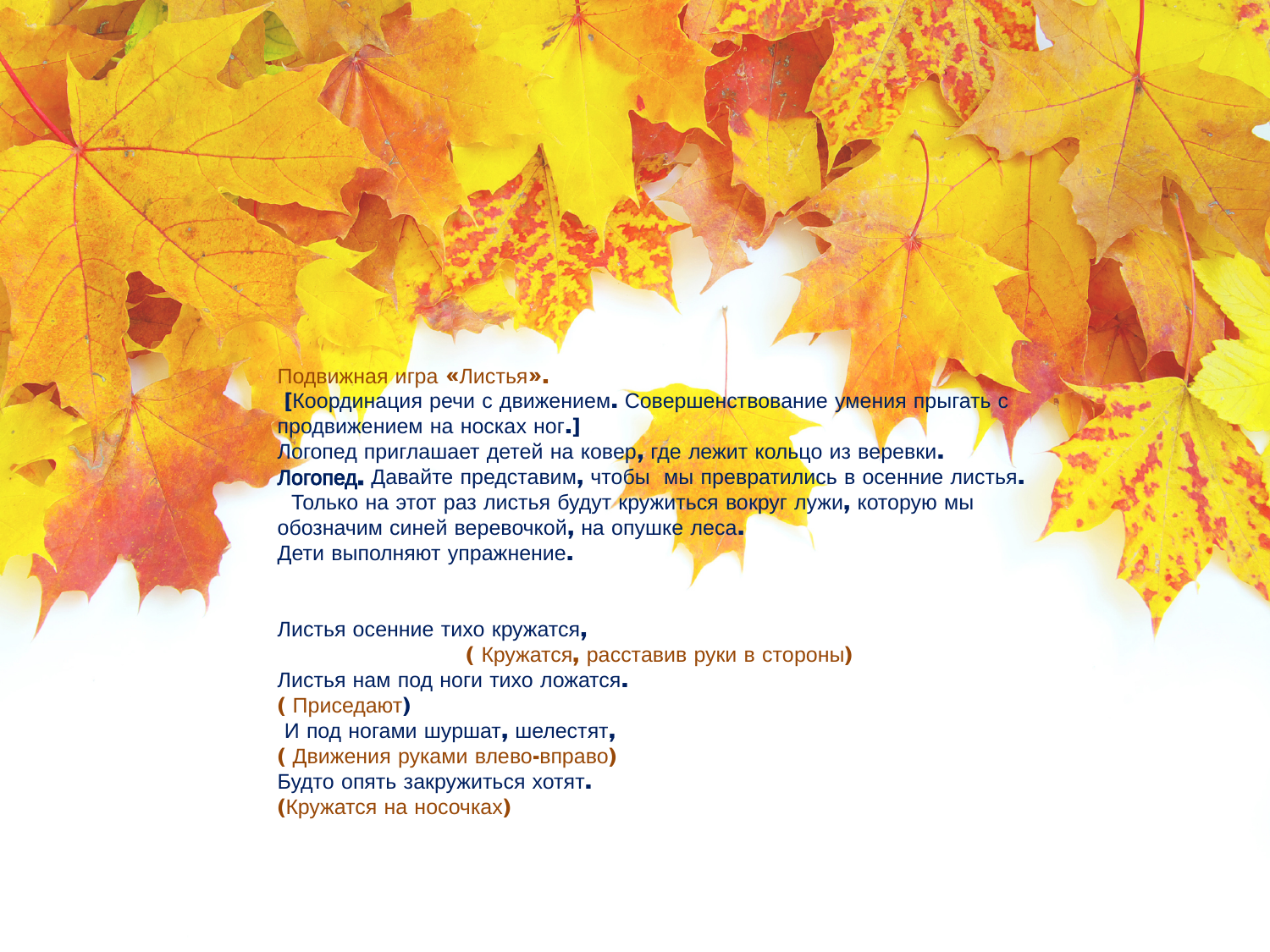

Подвижная игра «Листья».
 [Координация речи с движением. Совершенствование умения прыгать с продвижением на носках ног.]
Логопед приглашает детей на ковер, где лежит кольцо из веревки.
Логопед. Давайте представим, чтобы  мы превратились в осенние листья.    Только на этот раз листья будут кружиться вокруг лужи, которую мы обозначим синей веревочкой, на опушке леса.
Дети выполняют упражнение.

Листья осенние тихо кружатся,                                                                                                  ( Кружатся, расставив руки в стороны)
Листья нам под ноги тихо ложатся.
( Приседают)
 И под ногами шуршат, шелестят,
( Движения руками влево-вправо)
Будто опять закружиться хотят.
(Кружатся на носочках)